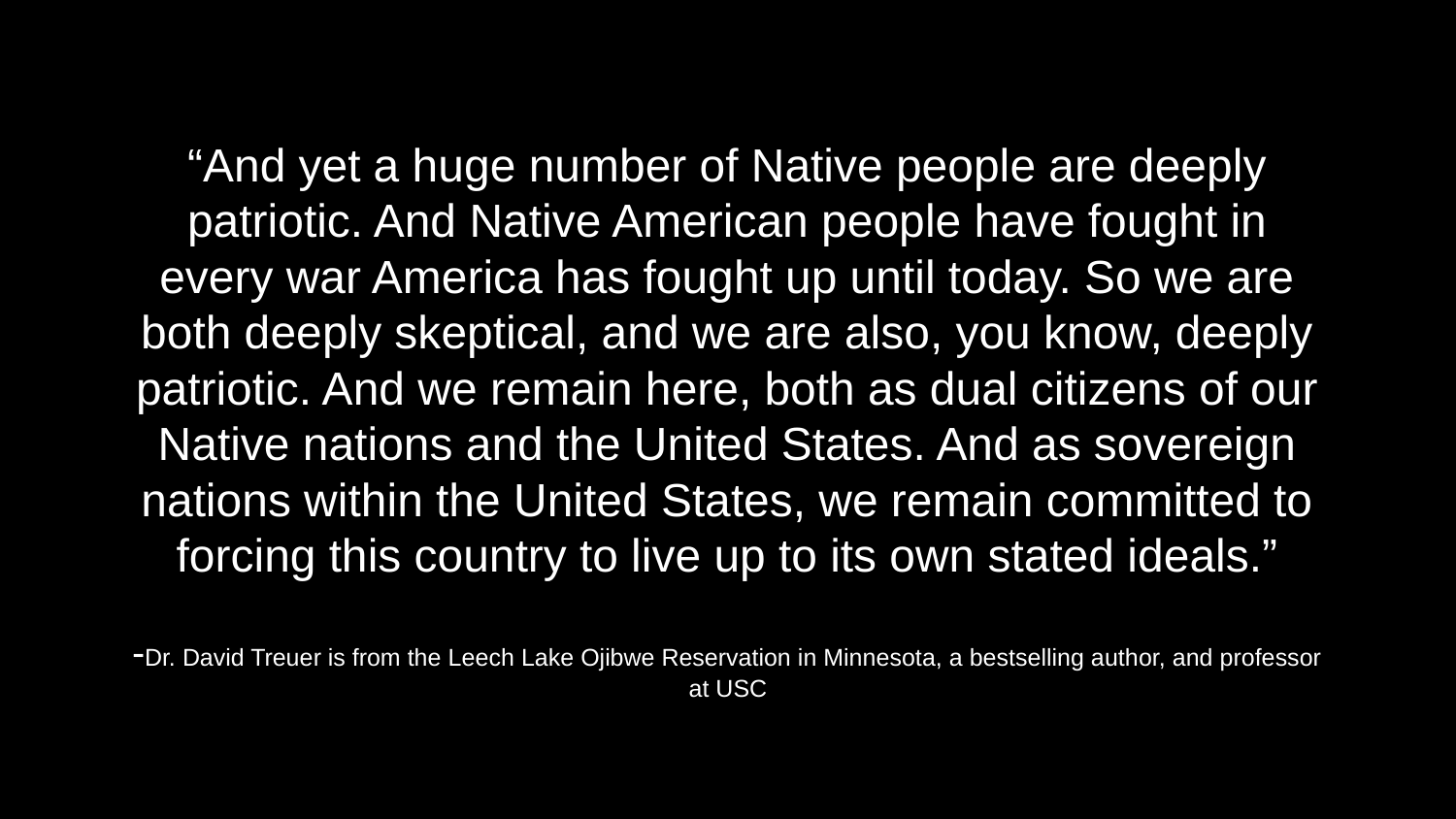

# “And yet a huge number of Native people are deeply patriotic. And Native American people have fought in every war America has fought up until today. So we are both deeply skeptical, and we are also, you know, deeply patriotic. And we remain here, both as dual citizens of our Native nations and the United States. And as sovereign nations within the United States, we remain committed to forcing this country to live up to its own stated ideals.”

-Dr. David Treuer is from the Leech Lake Ojibwe Reservation in Minnesota, a bestselling author, and professor at USC